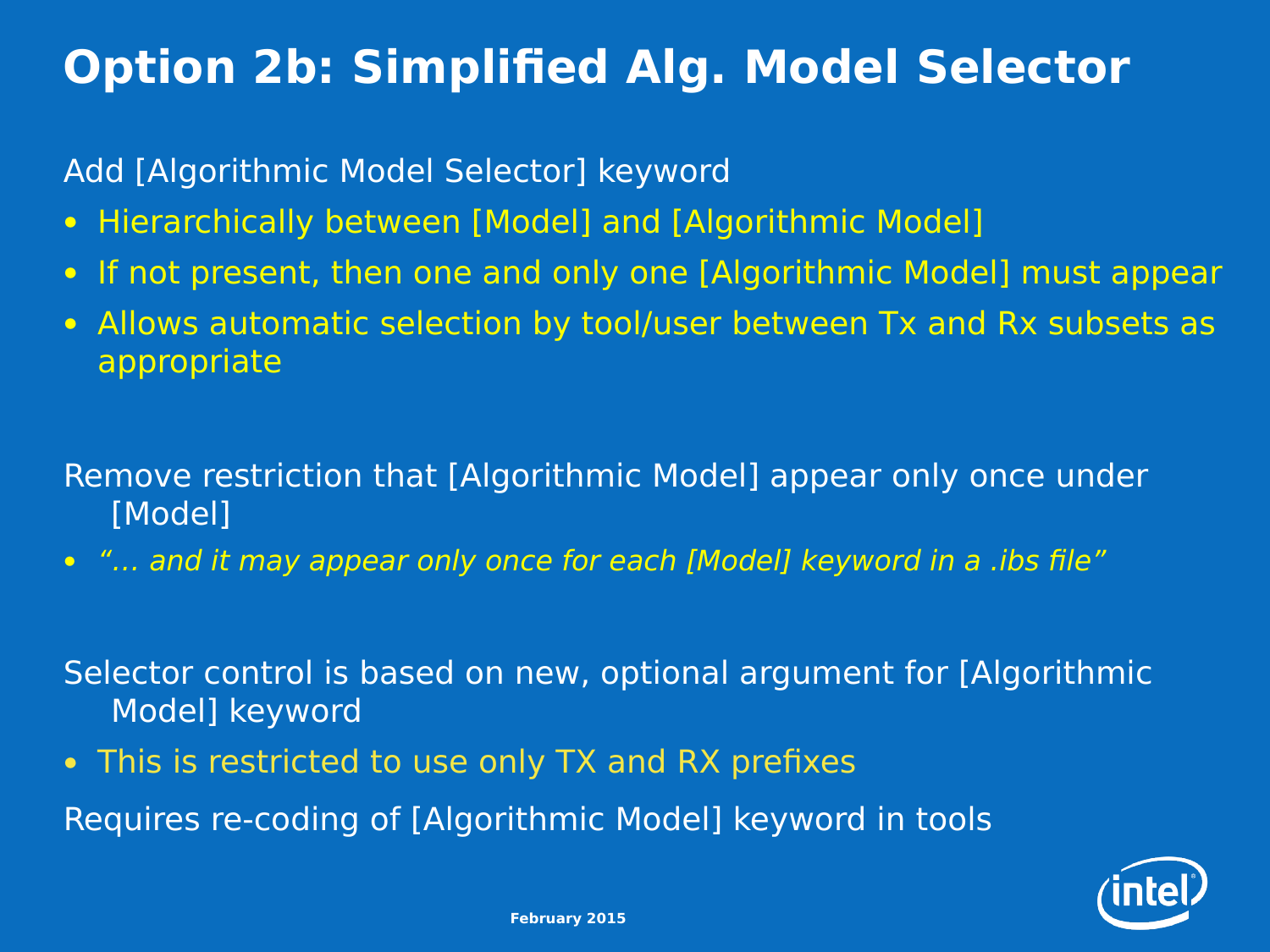

# Option 2b: Simplified Alg. Model Selector
Add [Algorithmic Model Selector] keyword
Hierarchically between [Model] and [Algorithmic Model]
If not present, then one and only one [Algorithmic Model] must appear
Allows automatic selection by tool/user between Tx and Rx subsets as appropriate

Remove restriction that [Algorithmic Model] appear only once under [Model]
“… and it may appear only once for each [Model] keyword in a .ibs file”

Selector control is based on new, optional argument for [Algorithmic Model] keyword
This is restricted to use only TX and RX prefixes
Requires re-coding of [Algorithmic Model] keyword in tools

February 2015